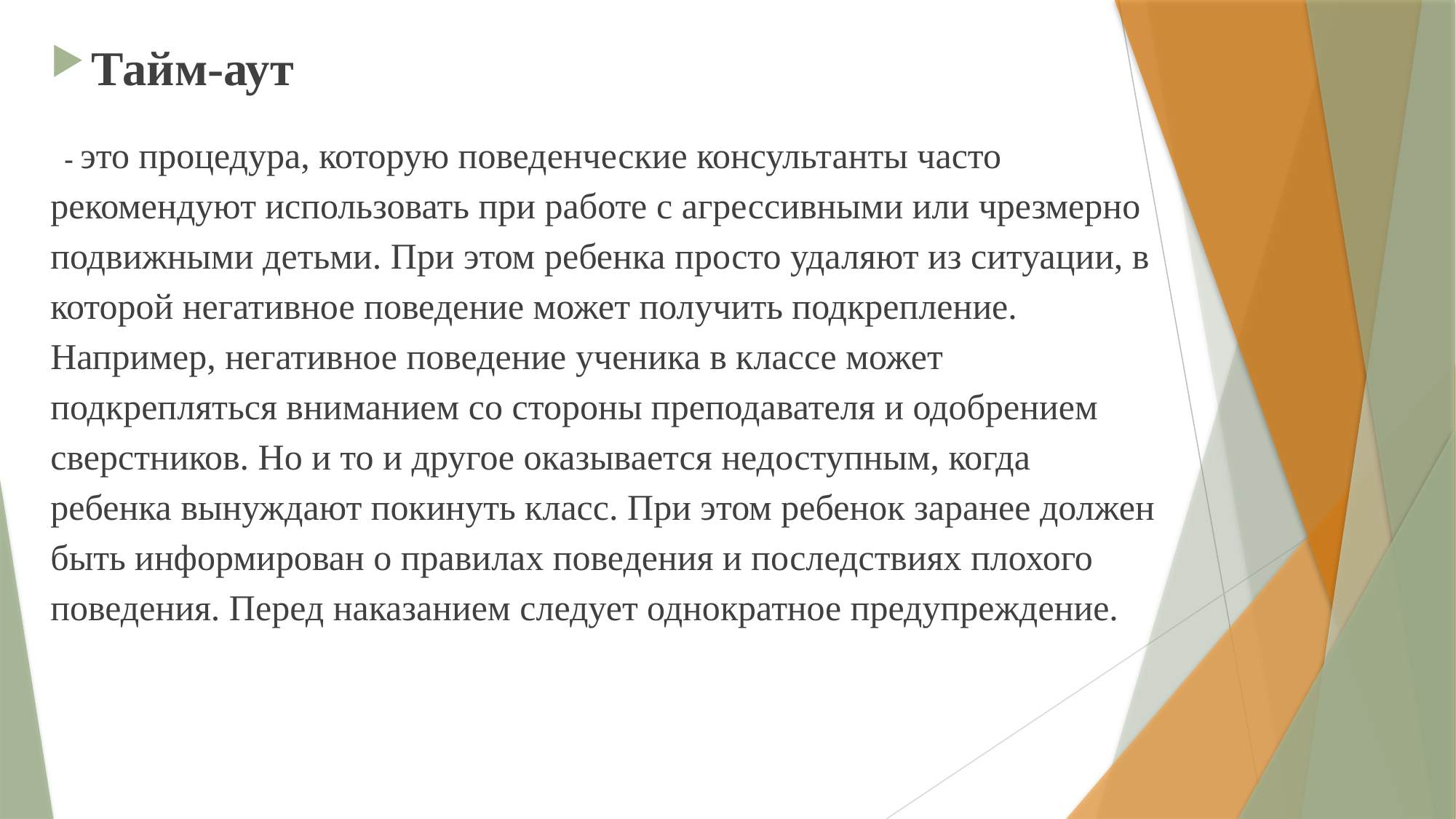

Тайм-аут
  - это процедура, которую поведенческие консультанты часто рекомендуют использовать при работе с агрессивными или чрезмерно подвижными детьми. При этом ребенка просто удаляют из ситуации, в которой негативное поведение может получить подкрепление. Например, негативное поведение ученика в классе может подкрепляться вниманием со стороны преподавателя и одобрением сверстников. Но и то и другое оказывается недоступным, когда ребенка вынуждают покинуть класс. При этом ребенок заранее должен быть информирован о правилах поведения и последствиях плохого поведения. Перед наказанием следует однократное предупреждение.